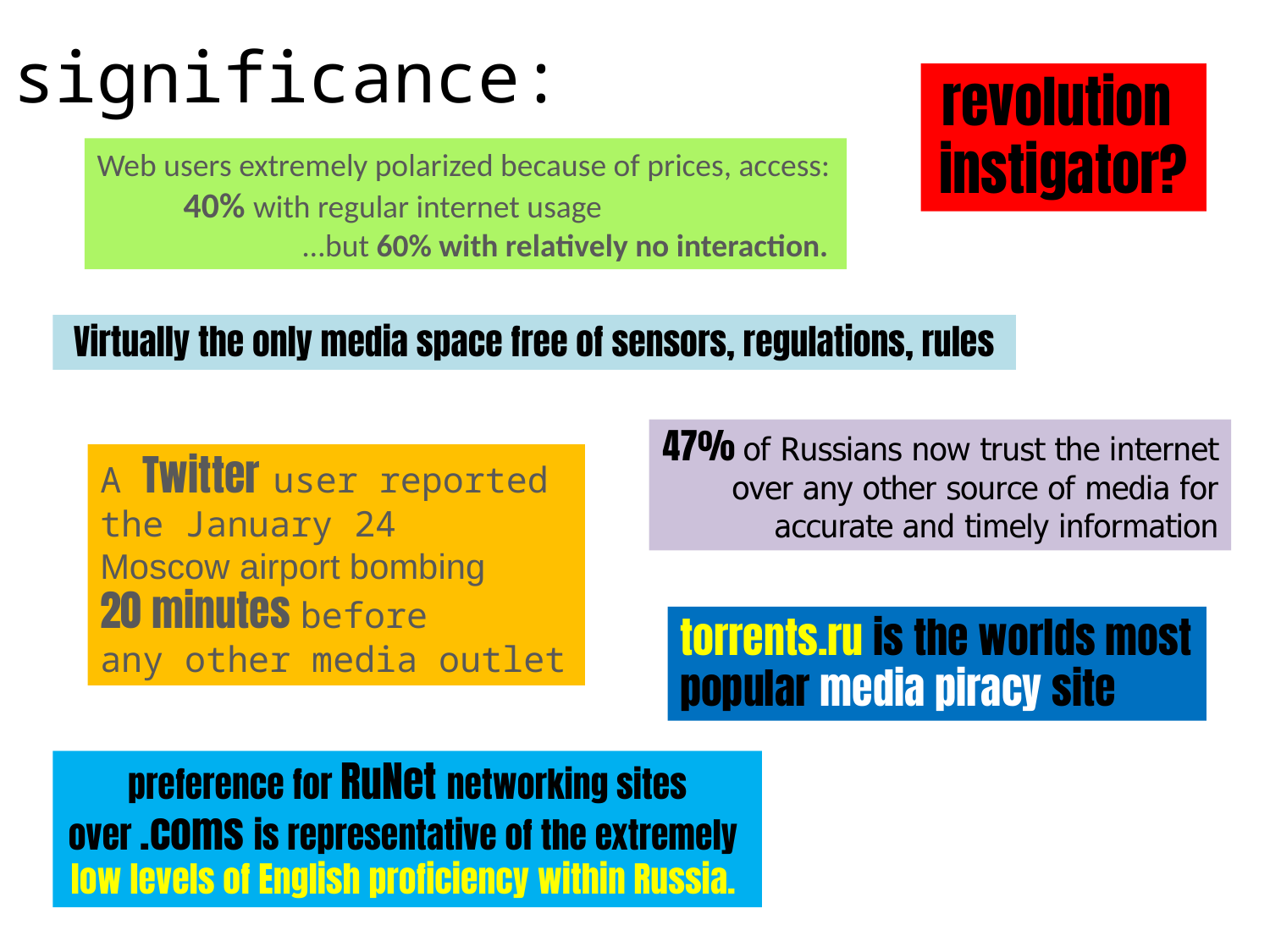

# significance:
revolution
instigator?
Web users extremely polarized because of prices, access:
            40% with regular internet usage
	           …but 60% with relatively no interaction.
Virtually the only media space free of sensors, regulations, rules
47% of Russians now trust the internet over any other source of media for accurate and timely information
A Twitter user reported the January 24
Moscow airport bombing
20 minutes before
any other media outlet
torrents.ru is the worlds most popular media piracy site
preference for RuNet networking sites over .coms is representative of the extremely
low levels of English proficiency within Russia.